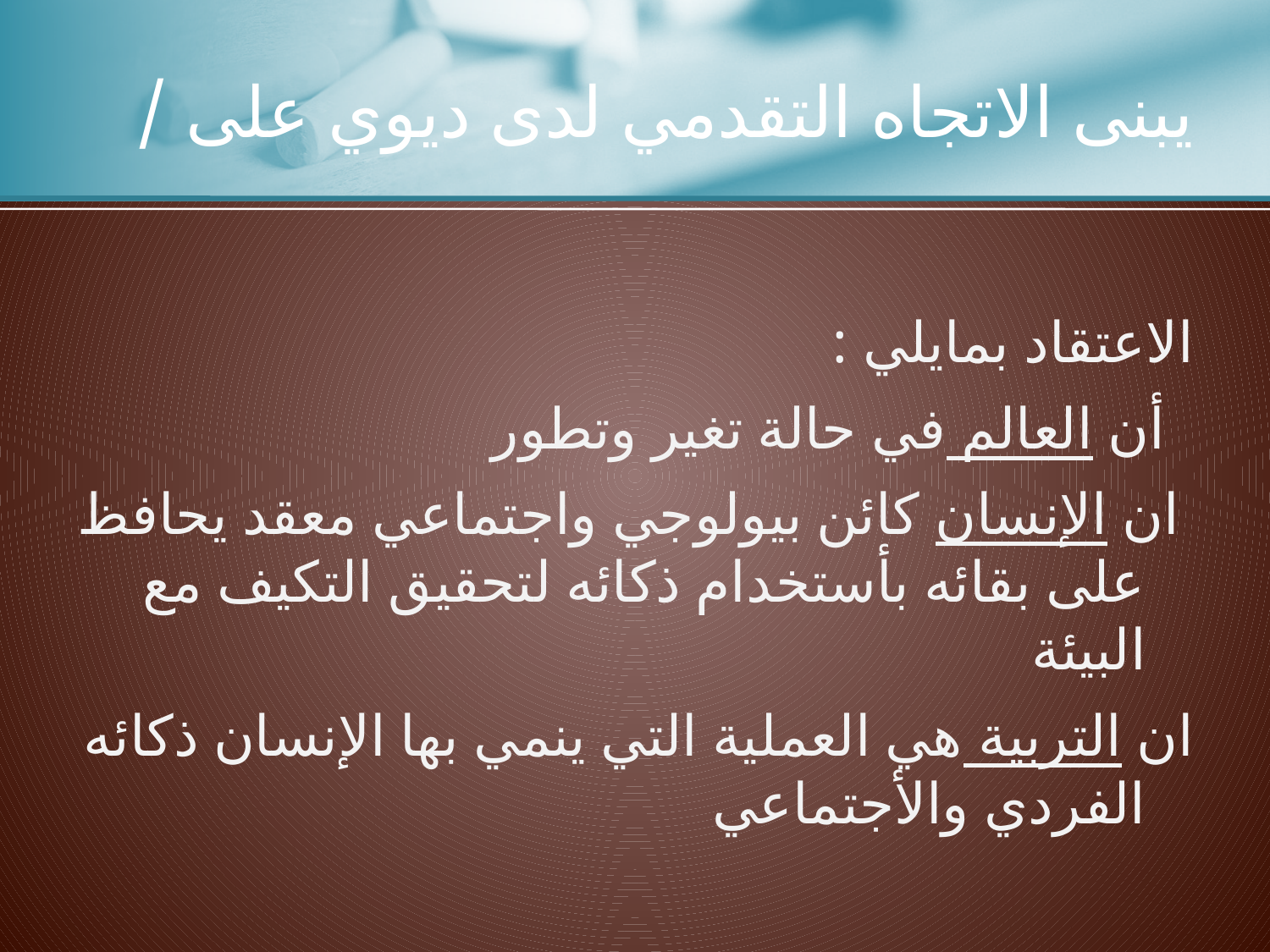

# يبنى الاتجاه التقدمي لدى ديوي على /

الاعتقاد بمايلي :
  أن العالم في حالة تغير وتطور
 ان الإنسان كائن بيولوجي واجتماعي معقد يحافظ على بقائه بأستخدام ذكائه لتحقيق التكيف مع البيئة
ان التربية هي العملية التي ينمي بها الإنسان ذكائه الفردي والأجتماعي